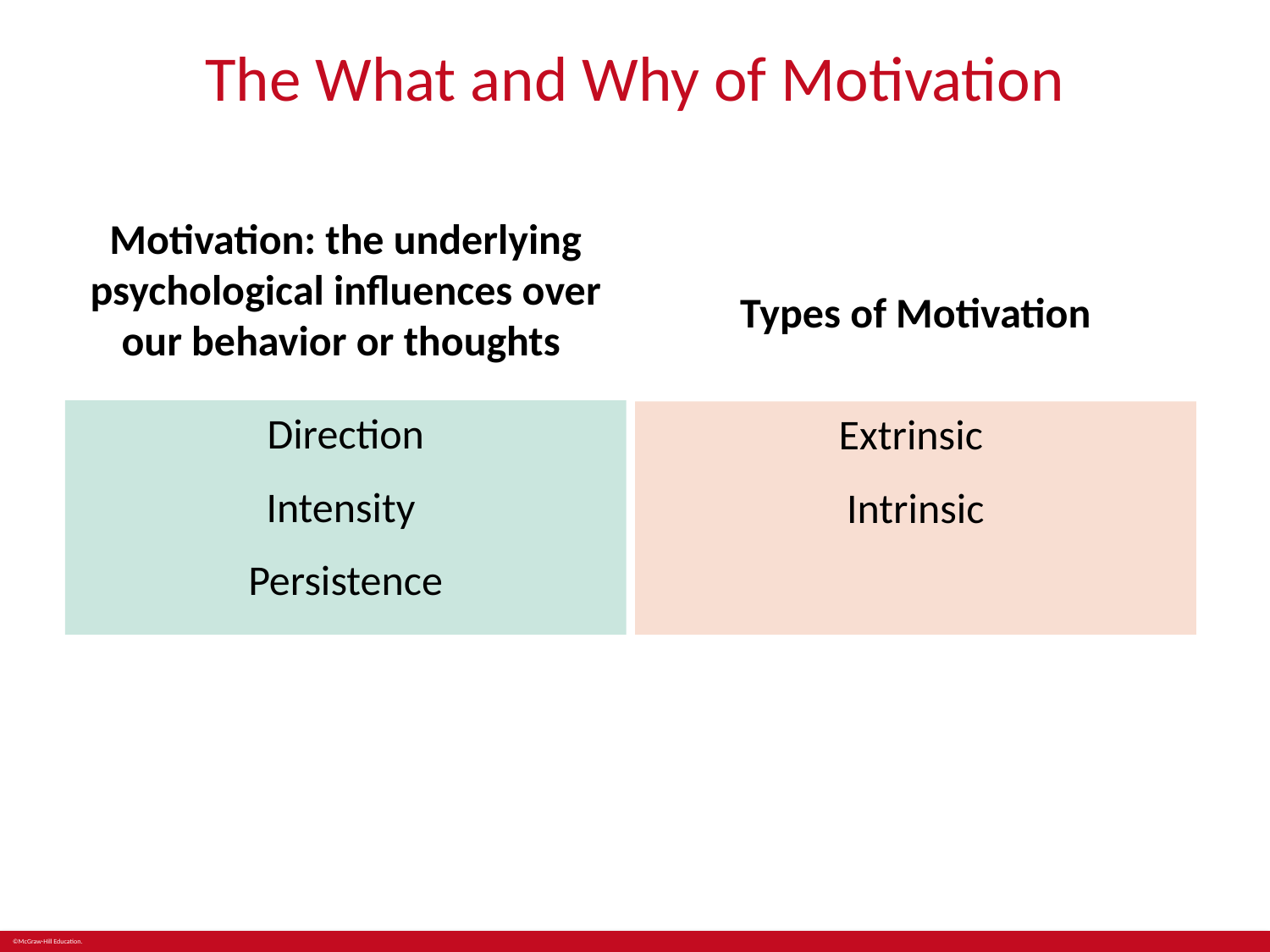

# The What and Why of Motivation
Motivation: the underlying psychological influences over our behavior or thoughts
Types of Motivation
Direction
Intensity
Persistence

Extrinsic
Intrinsic